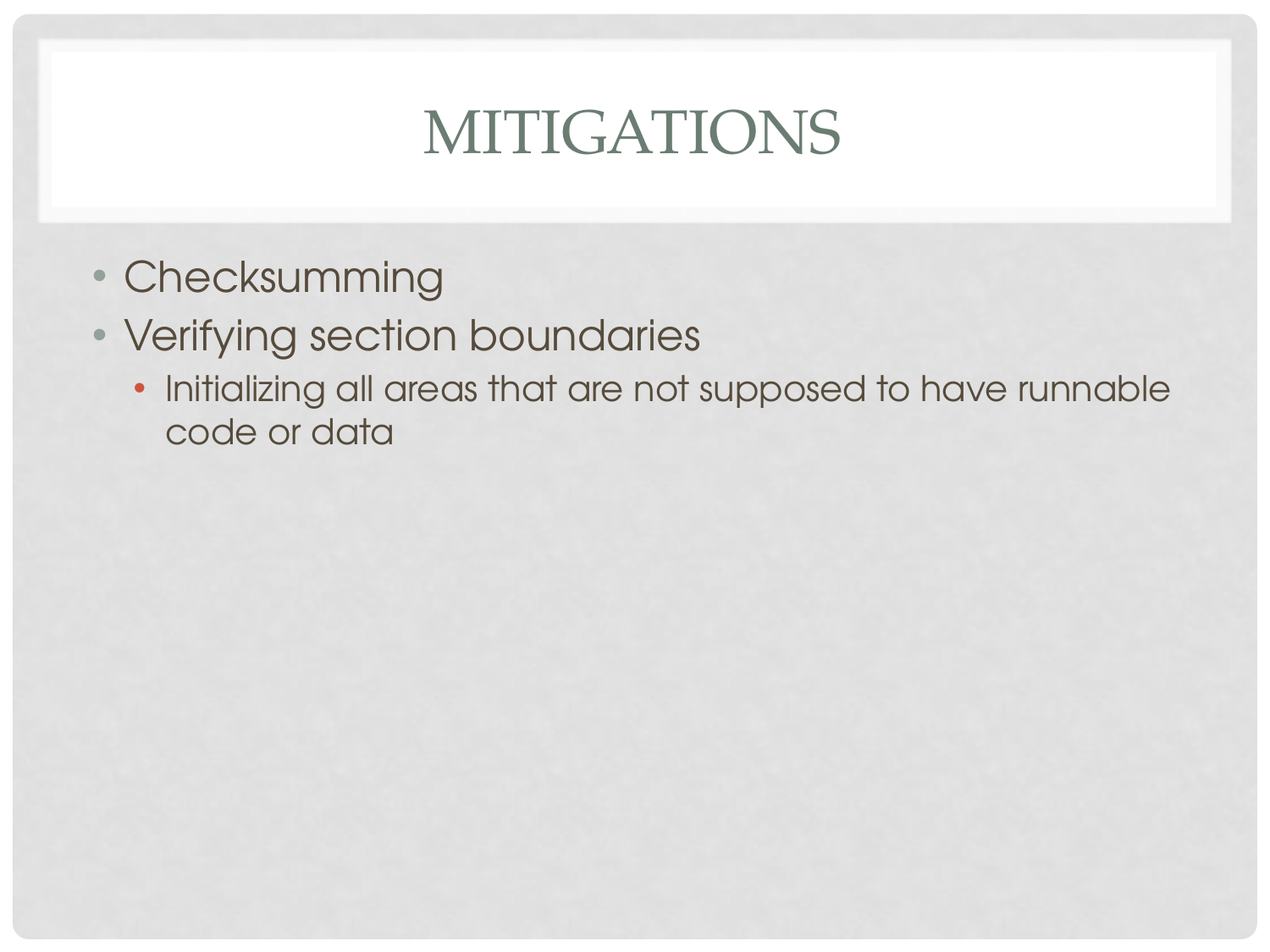

# mitigations
Checksumming
Verifying section boundaries
Initializing all areas that are not supposed to have runnable code or data